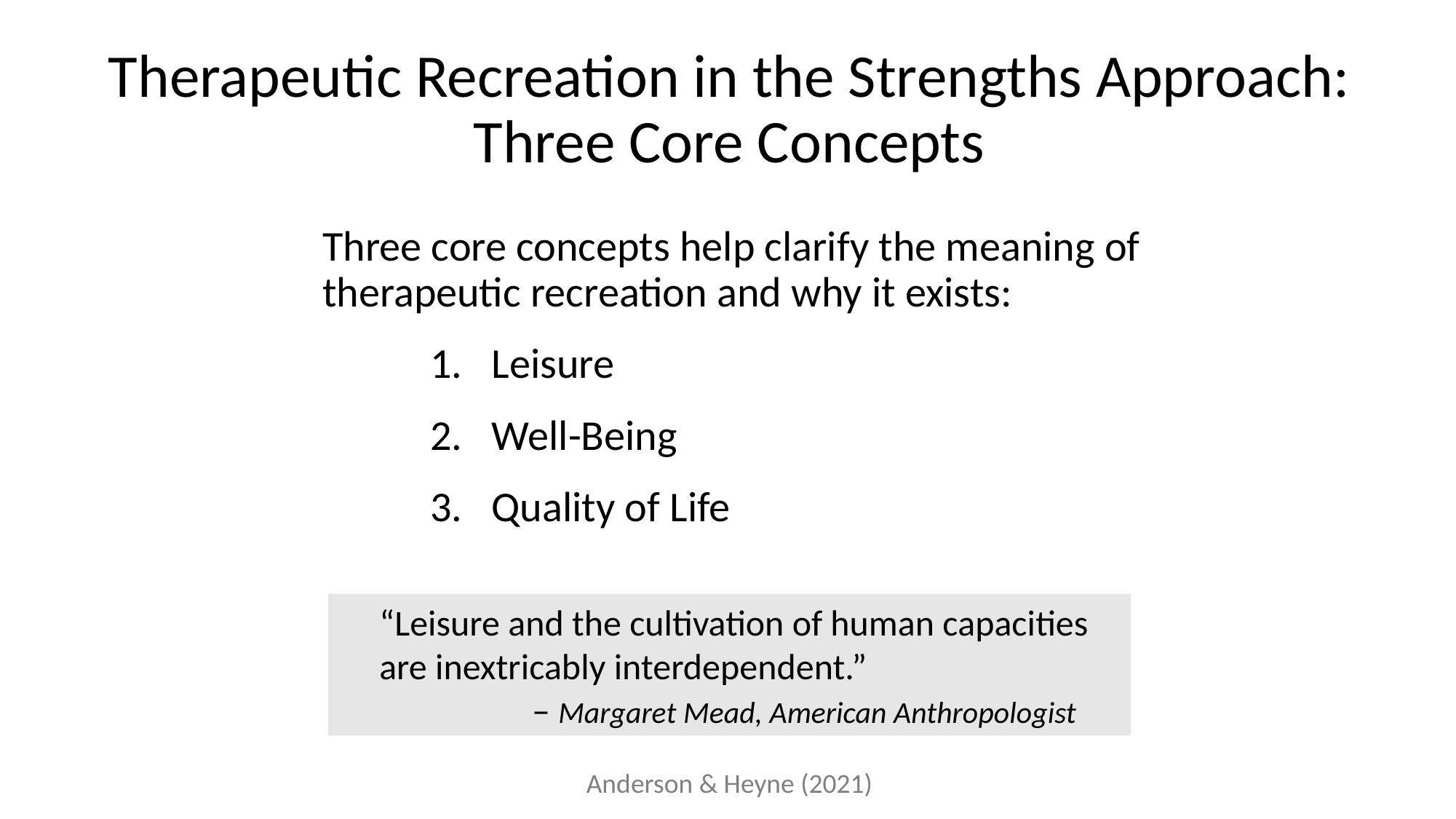

# Therapeutic Recreation in the Strengths Approach: Three Core Concepts
Three core concepts help clarify the meaning of therapeutic recreation and why it exists:
Leisure
Well-Being
Quality of Life
“Leisure and the cultivation of human capacities
are inextricably interdependent.”
	– Margaret Mead, American Anthropologist
Anderson & Heyne (2021)